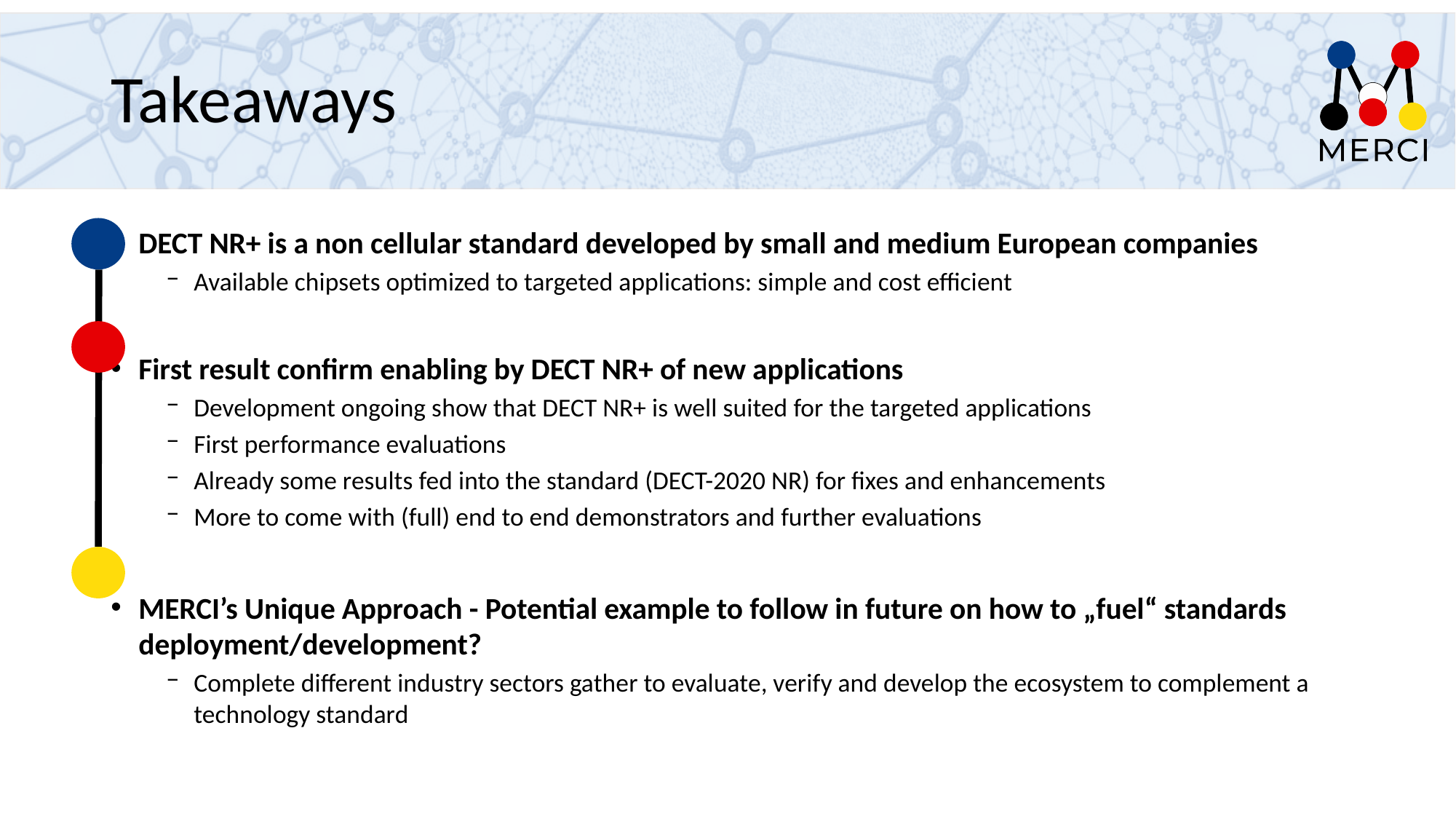

# Takeaways

DECT NR+ is a non cellular standard developed by small and medium European companies
Available chipsets optimized to targeted applications: simple and cost efficient

First result confirm enabling by DECT NR+ of new applications
Development ongoing show that DECT NR+ is well suited for the targeted applications
First performance evaluations
Already some results fed into the standard (DECT-2020 NR) for fixes and enhancements
More to come with (full) end to end demonstrators and further evaluations

MERCI’s Unique Approach - Potential example to follow in future on how to „fuel“ standards deployment/development?
Complete different industry sectors gather to evaluate, verify and develop the ecosystem to complement a technology standard